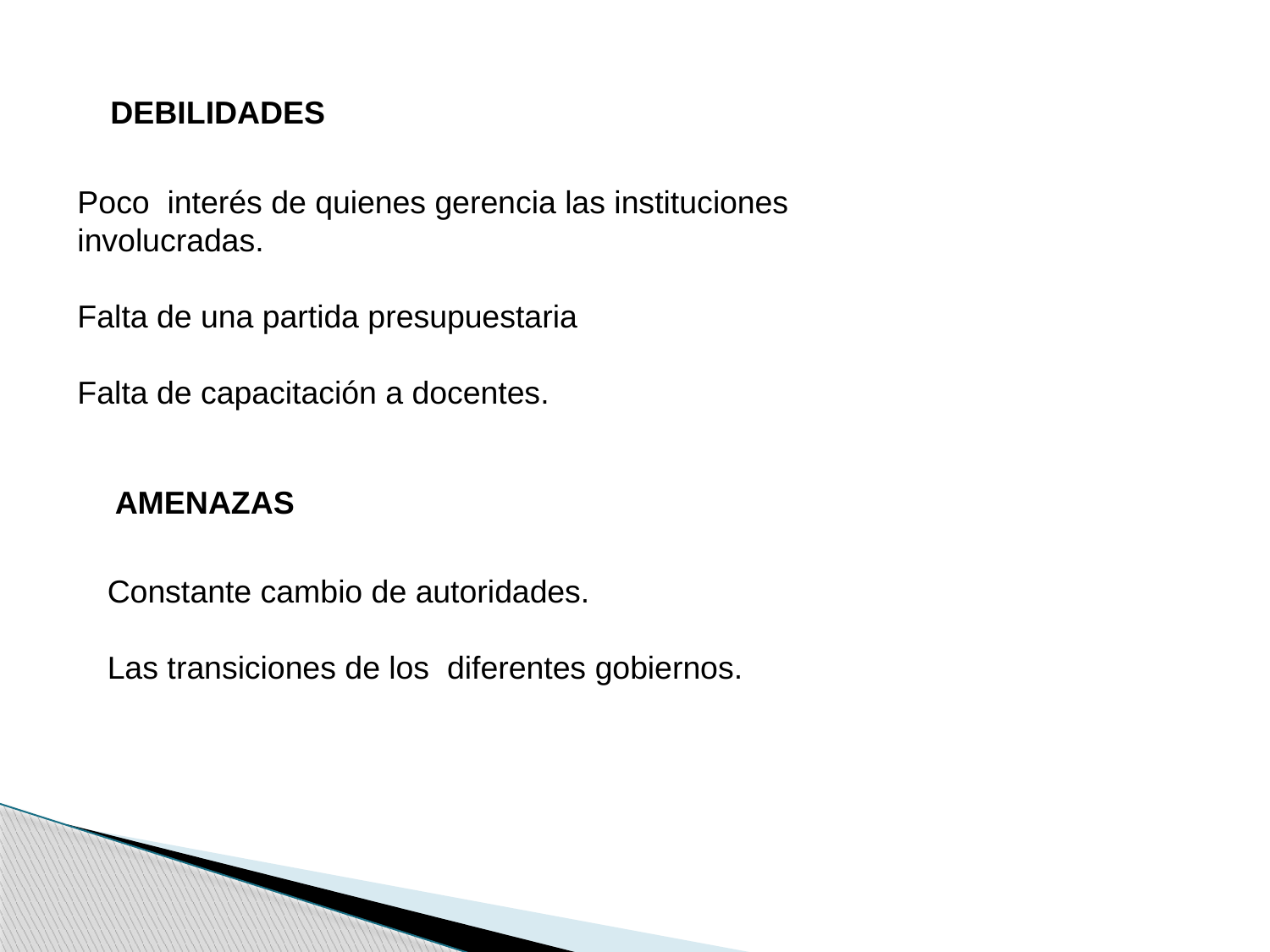

DEBILIDADES
Poco  interés de quienes gerencia las instituciones involucradas.

Falta de una partida presupuestaria

Falta de capacitación a docentes.
AMENAZAS
Constante cambio de autoridades.

Las transiciones de los  diferentes gobiernos.